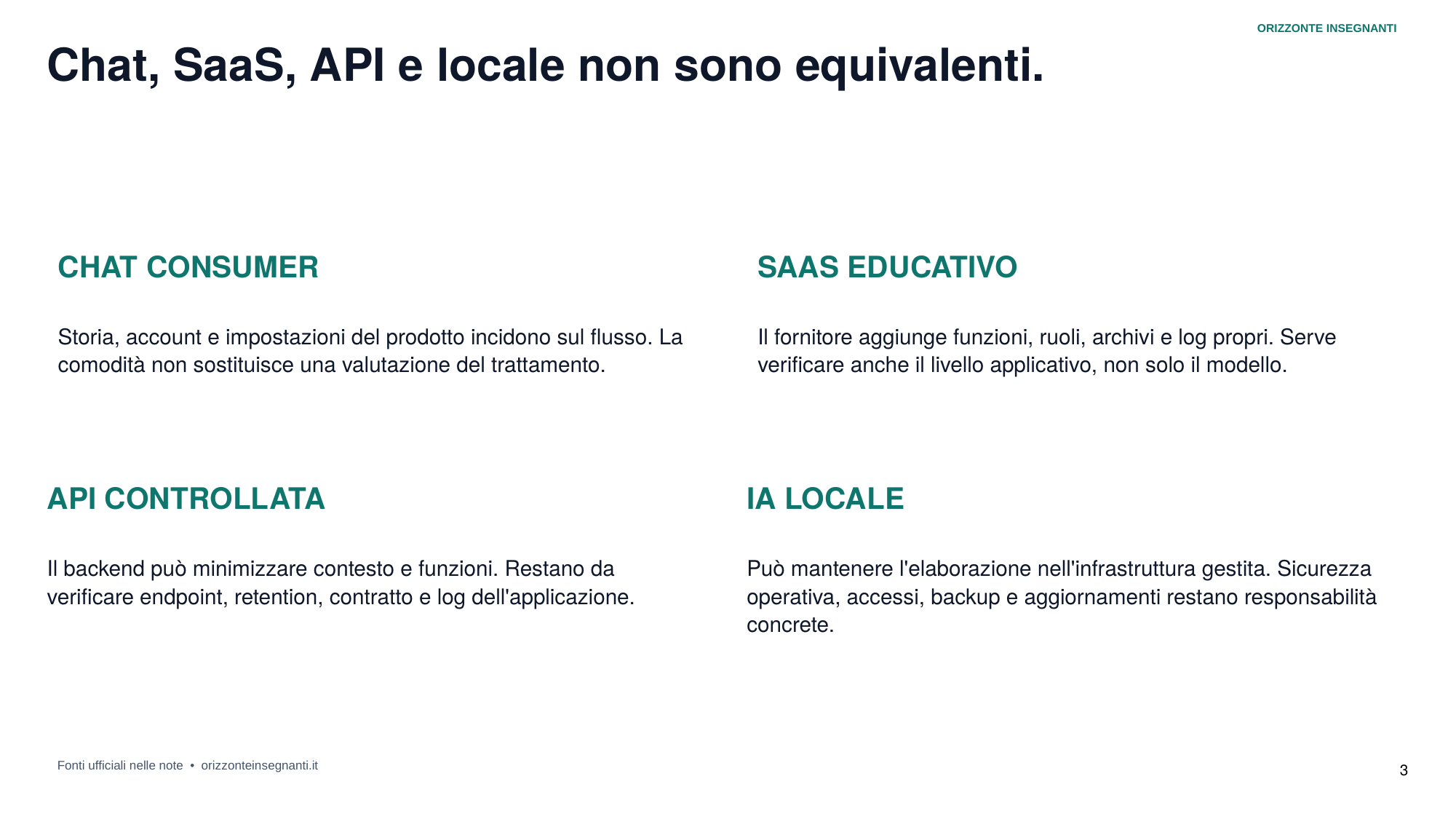

ORIZZONTE INSEGNANTI
Chat, SaaS, API e locale non sono equivalenti.
CHAT CONSUMER

Storia, account e impostazioni del prodotto incidono sul flusso. La comodità non sostituisce una valutazione del trattamento.
SAAS EDUCATIVO

Il fornitore aggiunge funzioni, ruoli, archivi e log propri. Serve verificare anche il livello applicativo, non solo il modello.
API CONTROLLATA

Il backend può minimizzare contesto e funzioni. Restano da verificare endpoint, retention, contratto e log dell'applicazione.
IA LOCALE

Può mantenere l'elaborazione nell'infrastruttura gestita. Sicurezza operativa, accessi, backup e aggiornamenti restano responsabilità concrete.
3
Fonti ufficiali nelle note  •  orizzonteinsegnanti.it